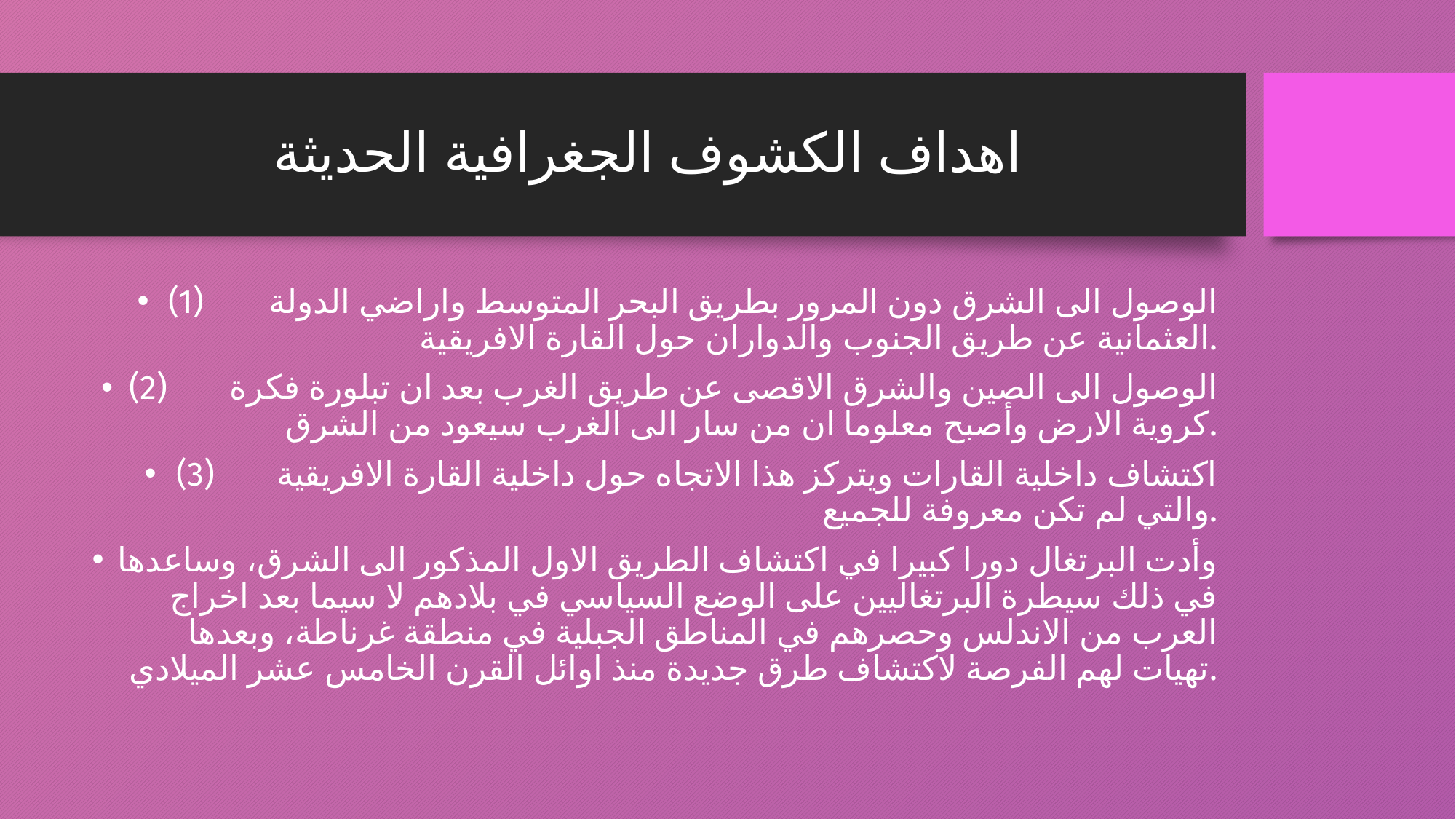

# اهداف الكشوف الجغرافية الحديثة
(1)	الوصول الى الشرق دون المرور بطريق البحر المتوسط واراضي الدولة العثمانية عن طريق الجنوب والدواران حول القارة الافريقية.
(2)	الوصول الى الصين والشرق الاقصى عن طريق الغرب بعد ان تبلورة فكرة كروية الارض وأصبح معلوما ان من سار الى الغرب سيعود من الشرق.
(3)	اكتشاف داخلية القارات ويتركز هذا الاتجاه حول داخلية القارة الافريقية والتي لم تكن معروفة للجميع.
وأدت البرتغال دورا كبيرا في اكتشاف الطريق الاول المذكور الى الشرق، وساعدها في ذلك سيطرة البرتغاليين على الوضع السياسي في بلادهم لا سيما بعد اخراج العرب من الاندلس وحصرهم في المناطق الجبلية في منطقة غرناطة، وبعدها تهيات لهم الفرصة لاكتشاف طرق جديدة منذ اوائل القرن الخامس عشر الميلادي.